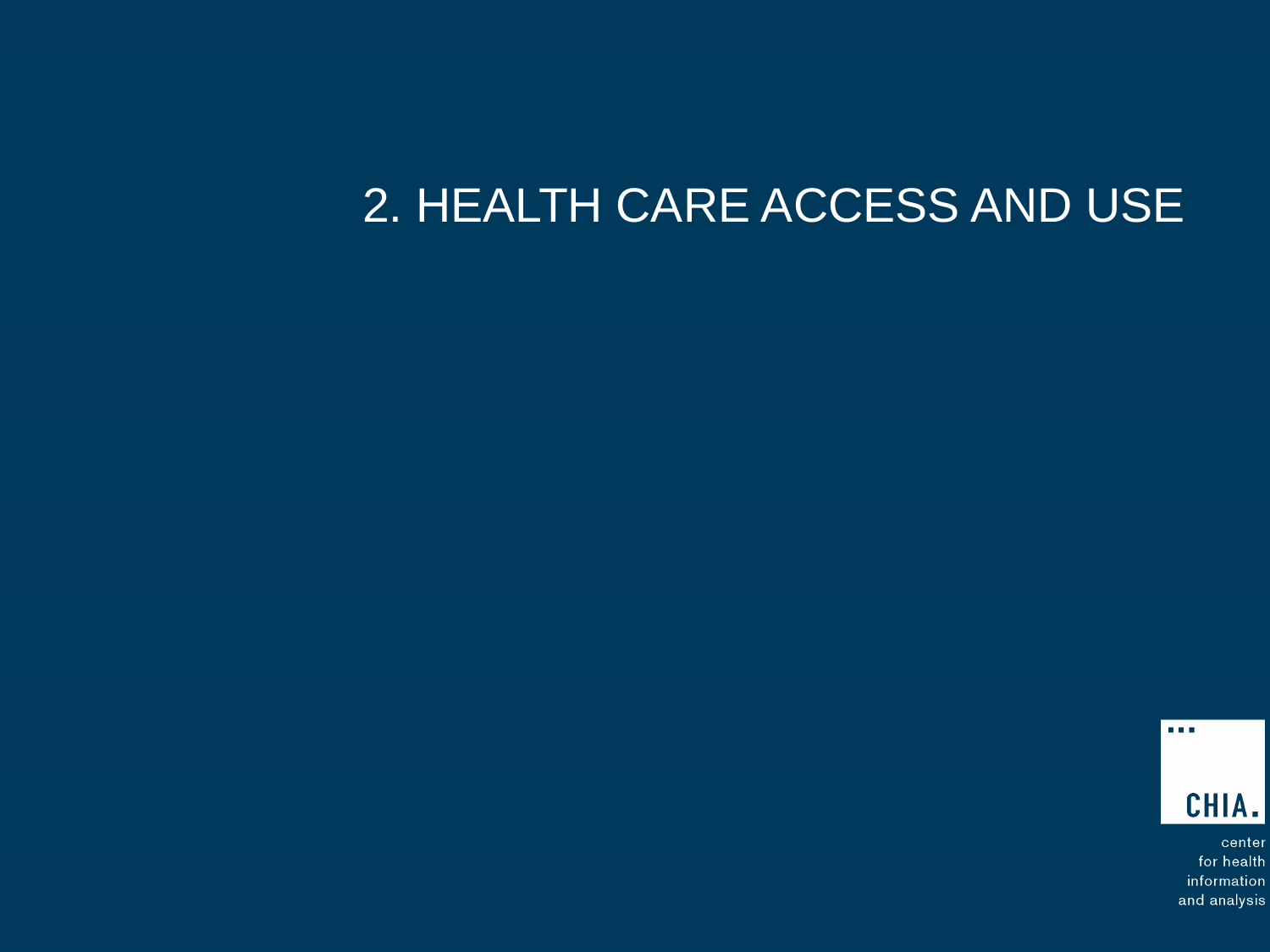

# 2. Health care access AND USE